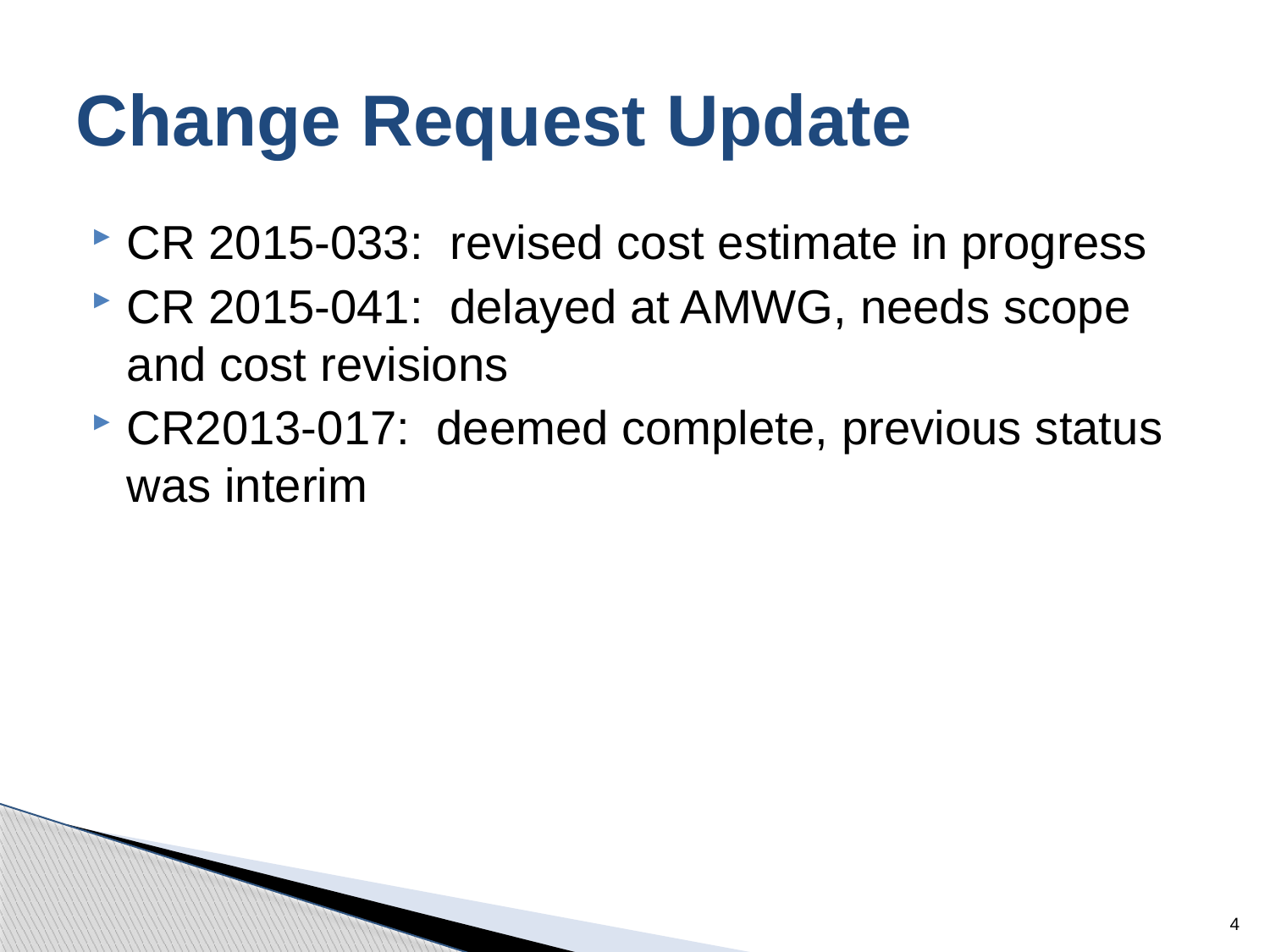

# Change Request Update
CR 2015-033:  revised cost estimate in progress
CR 2015-041:  delayed at AMWG, needs scope and cost revisions
CR2013-017:  deemed complete, previous status was interim
4